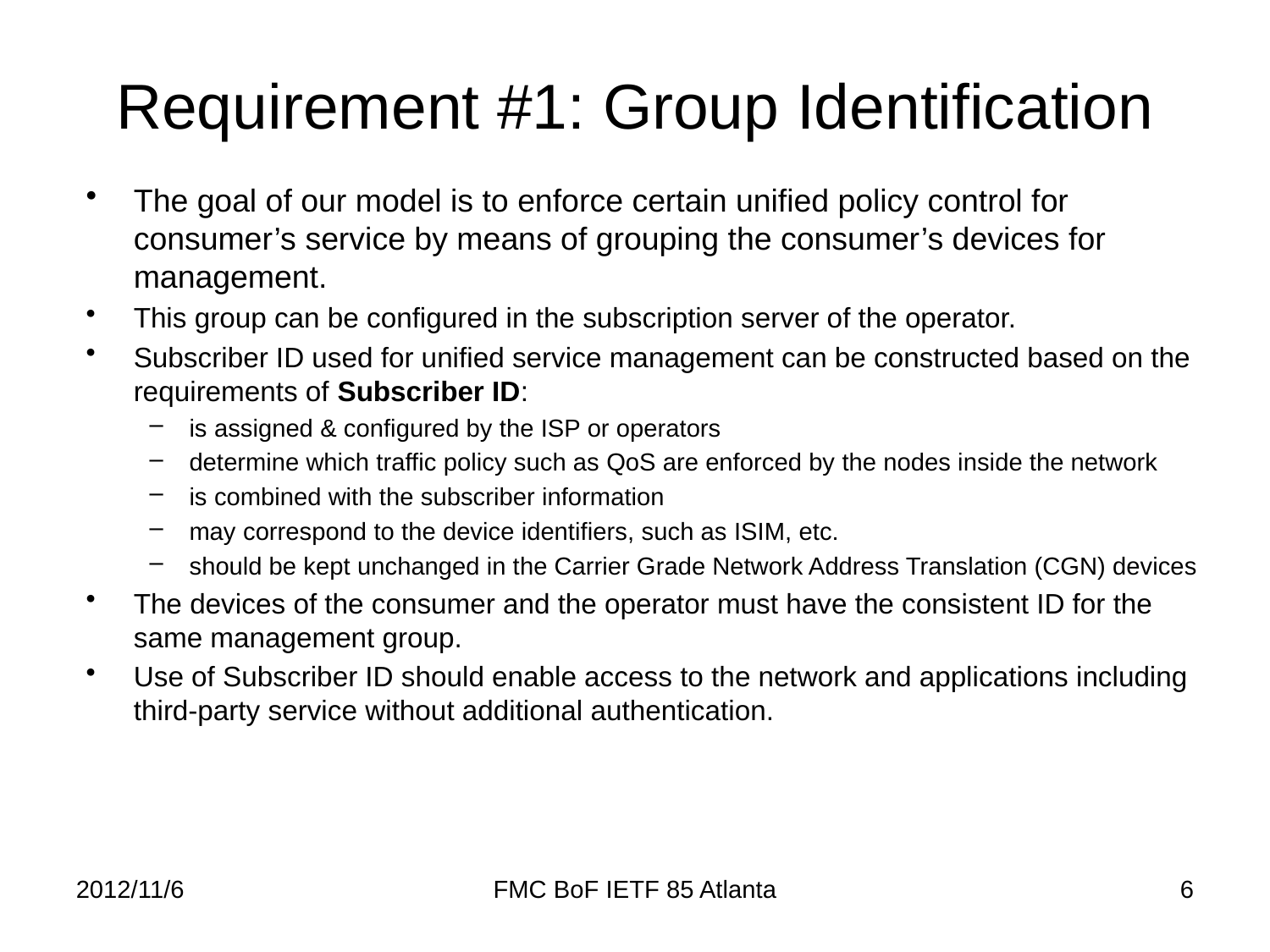

Requirement #1: Group Identification

The goal of our model is to enforce certain unified policy control for consumer’s service by means of grouping the consumer’s devices for management.
This group can be configured in the subscription server of the operator.
Subscriber ID used for unified service management can be constructed based on the requirements of Subscriber ID:
is assigned & configured by the ISP or operators
determine which traffic policy such as QoS are enforced by the nodes inside the network
is combined with the subscriber information
may correspond to the device identifiers, such as ISIM, etc.
should be kept unchanged in the Carrier Grade Network Address Translation (CGN) devices
The devices of the consumer and the operator must have the consistent ID for the same management group.
Use of Subscriber ID should enable access to the network and applications including third-party service without additional authentication.

2012/11/6
FMC BoF IETF 85 Atlanta
6